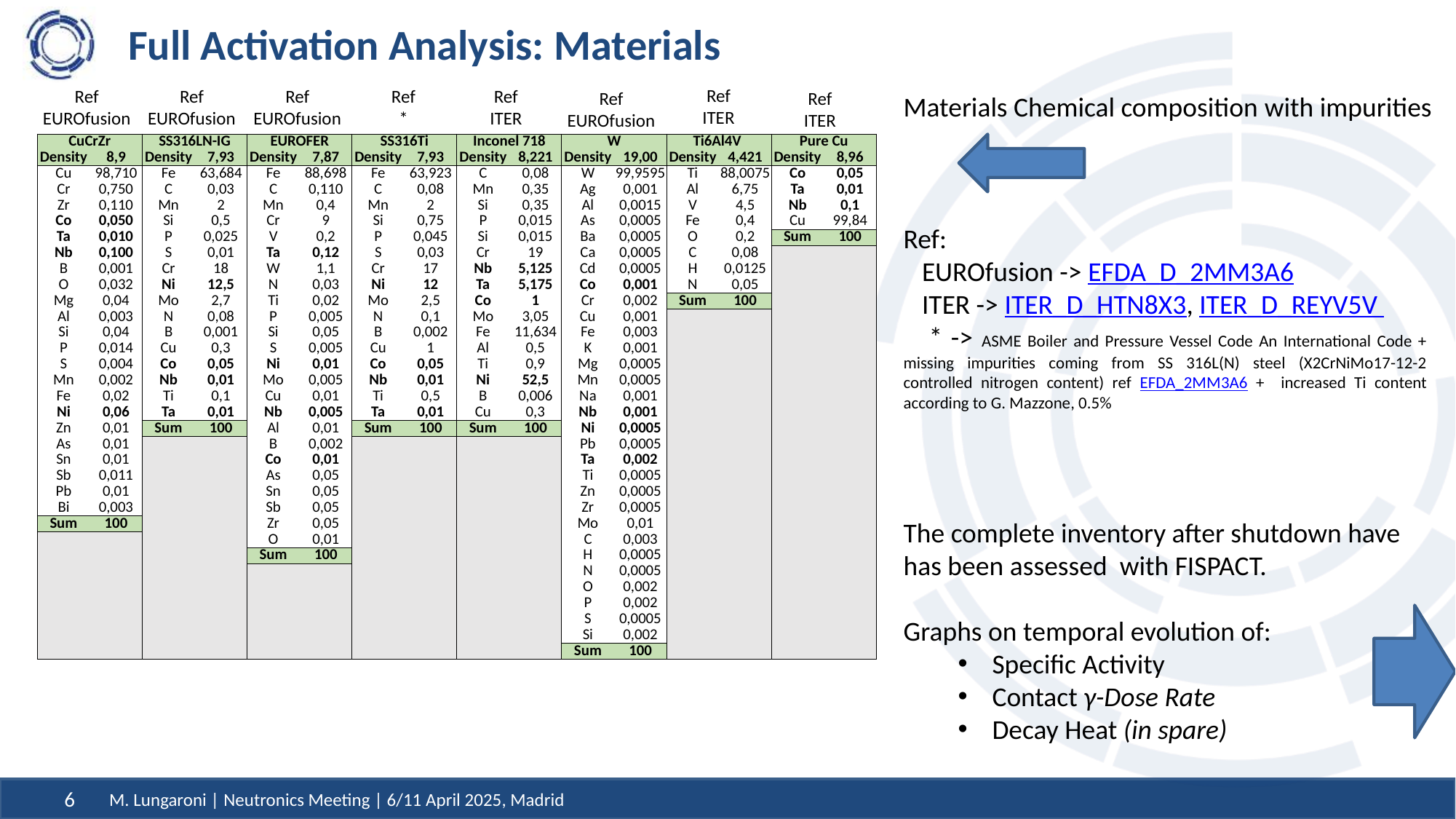

# Full Activation Analysis: Materials
Ref
ITER
Ref
*
Ref
ITER
Ref
EUROfusion
Ref
EUROfusion
Ref
EUROfusion
Ref
ITER
Ref
EUROfusion
Materials Chemical composition with impurities

The complete inventory after shutdown have has been assessed  with FISPACT.

Graphs on temporal evolution of:
Specific Activity
Contact γ-Dose Rate
Decay Heat (in spare)

| CuCrZr |  | SS316LN-IG |  | EUROFER |  | SS316Ti |  | Inconel 718 |  | W |  | Ti6Al4V |  | Pure Cu |  |
| --- | --- | --- | --- | --- | --- | --- | --- | --- | --- | --- | --- | --- | --- | --- | --- |
| Density | 8,9 | Density | 7,93 | Density | 7,87 | Density | 7,93 | Density | 8,221 | Density | 19,00 | Density | 4,421 | Density | 8,96 |
| Cu | 98,710 | Fe | 63,684 | Fe | 88,698 | Fe | 63,923 | C | 0,08 | W | 99,9595 | Ti | 88,0075 | Co | 0,05 |
| Cr | 0,750 | C | 0,03 | C | 0,110 | C | 0,08 | Mn | 0,35 | Ag | 0,001 | Al | 6,75 | Ta | 0,01 |
| Zr | 0,110 | Mn | 2 | Mn | 0,4 | Mn | 2 | Si | 0,35 | Al | 0,0015 | V | 4,5 | Nb | 0,1 |
| Co | 0,050 | Si | 0,5 | Cr | 9 | Si | 0,75 | P | 0,015 | As | 0,0005 | Fe | 0,4 | Cu | 99,84 |
| Ta | 0,010 | P | 0,025 | V | 0,2 | P | 0,045 | Si | 0,015 | Ba | 0,0005 | O | 0,2 | Sum | 100 |
| Nb | 0,100 | S | 0,01 | Ta | 0,12 | S | 0,03 | Cr | 19 | Ca | 0,0005 | C | 0,08 |  |  |
| B | 0,001 | Cr | 18 | W | 1,1 | Cr | 17 | Nb | 5,125 | Cd | 0,0005 | H | 0,0125 |  |  |
| O | 0,032 | Ni | 12,5 | N | 0,03 | Ni | 12 | Ta | 5,175 | Co | 0,001 | N | 0,05 |  |  |
| Mg | 0,04 | Mo | 2,7 | Ti | 0,02 | Mo | 2,5 | Co | 1 | Cr | 0,002 | Sum | 100 |  |  |
| Al | 0,003 | N | 0,08 | P | 0,005 | N | 0,1 | Mo | 3,05 | Cu | 0,001 |  |  |  |  |
| Si | 0,04 | B | 0,001 | Si | 0,05 | B | 0,002 | Fe | 11,634 | Fe | 0,003 |  |  |  |  |
| P | 0,014 | Cu | 0,3 | S | 0,005 | Cu | 1 | Al | 0,5 | K | 0,001 |  |  |  |  |
| S | 0,004 | Co | 0,05 | Ni | 0,01 | Co | 0,05 | Ti | 0,9 | Mg | 0,0005 |  |  |  |  |
| Mn | 0,002 | Nb | 0,01 | Mo | 0,005 | Nb | 0,01 | Ni | 52,5 | Mn | 0,0005 |  |  |  |  |
| Fe | 0,02 | Ti | 0,1 | Cu | 0,01 | Ti | 0,5 | B | 0,006 | Na | 0,001 |  |  |  |  |
| Ni | 0,06 | Ta | 0,01 | Nb | 0,005 | Ta | 0,01 | Cu | 0,3 | Nb | 0,001 |  |  |  |  |
| Zn | 0,01 | Sum | 100 | Al | 0,01 | Sum | 100 | Sum | 100 | Ni | 0,0005 |  |  |  |  |
| As | 0,01 |  |  | B | 0,002 |  |  |  |  | Pb | 0,0005 |  |  |  |  |
| Sn | 0,01 |  |  | Co | 0,01 |  |  |  |  | Ta | 0,002 |  |  |  |  |
| Sb | 0,011 |  |  | As | 0,05 |  |  |  |  | Ti | 0,0005 |  |  |  |  |
| Pb | 0,01 |  |  | Sn | 0,05 |  |  |  |  | Zn | 0,0005 |  |  |  |  |
| Bi | 0,003 |  |  | Sb | 0,05 |  |  |  |  | Zr | 0,0005 |  |  |  |  |
| Sum | 100 |  |  | Zr | 0,05 |  |  |  |  | Mo | 0,01 |  |  |  |  |
|  |  |  |  | O | 0,01 |  |  |  |  | C | 0,003 |  |  |  |  |
|  |  |  |  | Sum | 100 |  |  |  |  | H | 0,0005 |  |  |  |  |
|  |  |  |  |  |  |  |  |  |  | N | 0,0005 |  |  |  |  |
|  |  |  |  |  |  |  |  |  |  | O | 0,002 |  |  |  |  |
|  |  |  |  |  |  |  |  |  |  | P | 0,002 |  |  |  |  |
|  |  |  |  |  |  |  |  |  |  | S | 0,0005 |  |  |  |  |
|  |  |  |  |  |  |  |  |  |  | Si | 0,002 |  |  |  |  |
|  |  |  |  |  |  |  |  |  |  | Sum | 100 |  |  |  |  |
Ref:
   EUROfusion -> EFDA_D_2MM3A6
   ITER -> ITER_D_HTN8X3, ITER_D_REYV5V
   * -> ASME Boiler and Pressure Vessel Code An International Code + missing impurities coming from SS 316L(N) steel (X2CrNiMo17-12-2 controlled nitrogen content) ref EFDA_2MM3A6 +  increased Ti content according to G. Mazzone, 0.5%

M. Lungaroni | Neutronics Meeting | 6/11 April 2025, Madrid

6